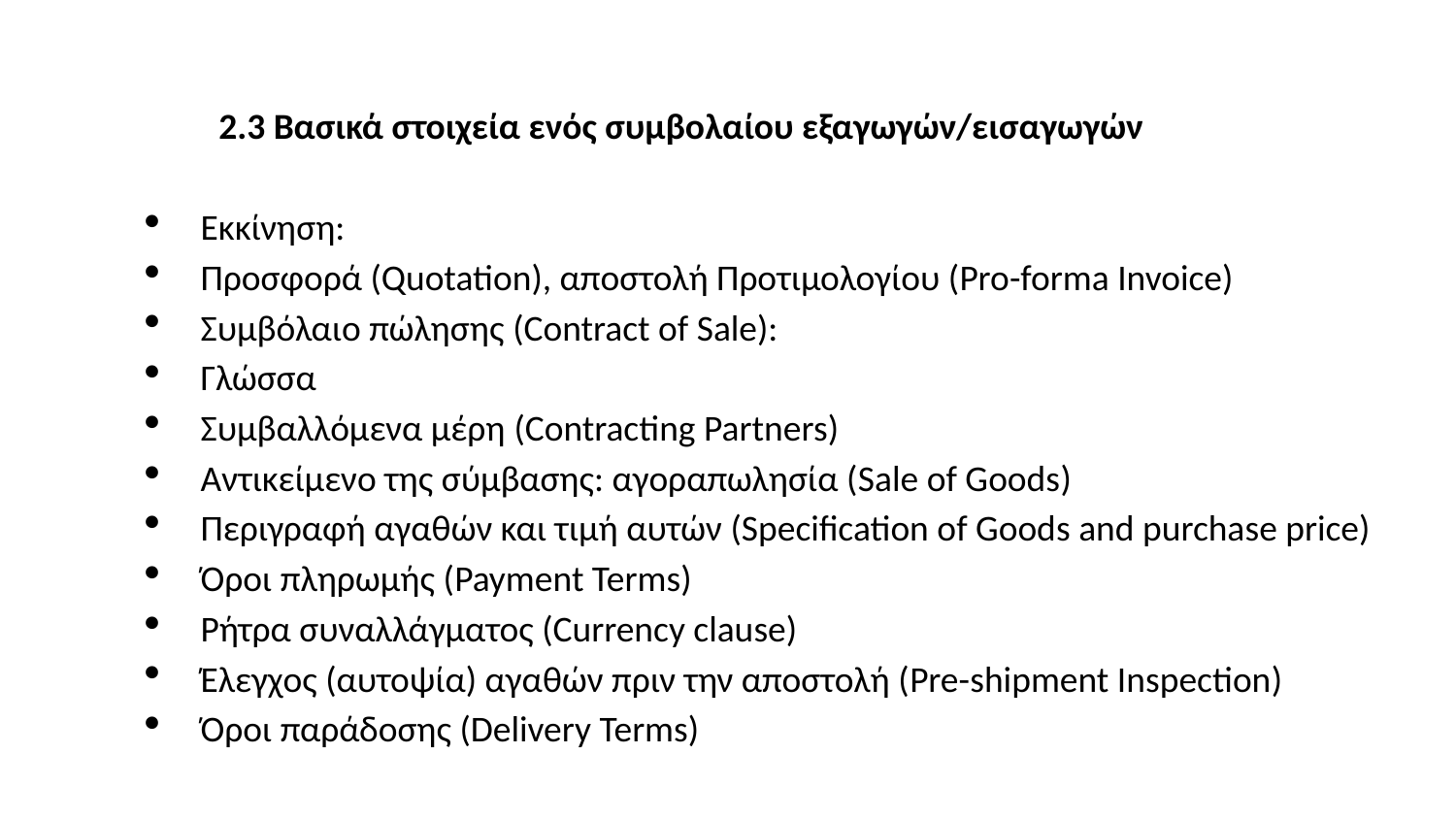

2.3 Βασικά στοιχεία ενός συμβολαίου εξαγωγών/εισαγωγών

Εκκίνηση:
Προσφορά (Quotation), αποστολή Προτιμολογίου (Pro-forma Invoice)
Συμβόλαιο πώλησης (Contract of Sale):
Γλώσσα
Συμβαλλόμενα μέρη (Contracting Partners)
Αντικείμενο της σύμβασης: αγοραπωλησία (Sale of Goods)
Περιγραφή αγαθών και τιμή αυτών (Specification of Goods and purchase price)
Όροι πληρωμής (Payment Terms)
Ρήτρα συναλλάγματος (Currency clause)
Έλεγχος (αυτοψία) αγαθών πριν την αποστολή (Pre-shipment Inspection)
Όροι παράδοσης (Delivery Terms)